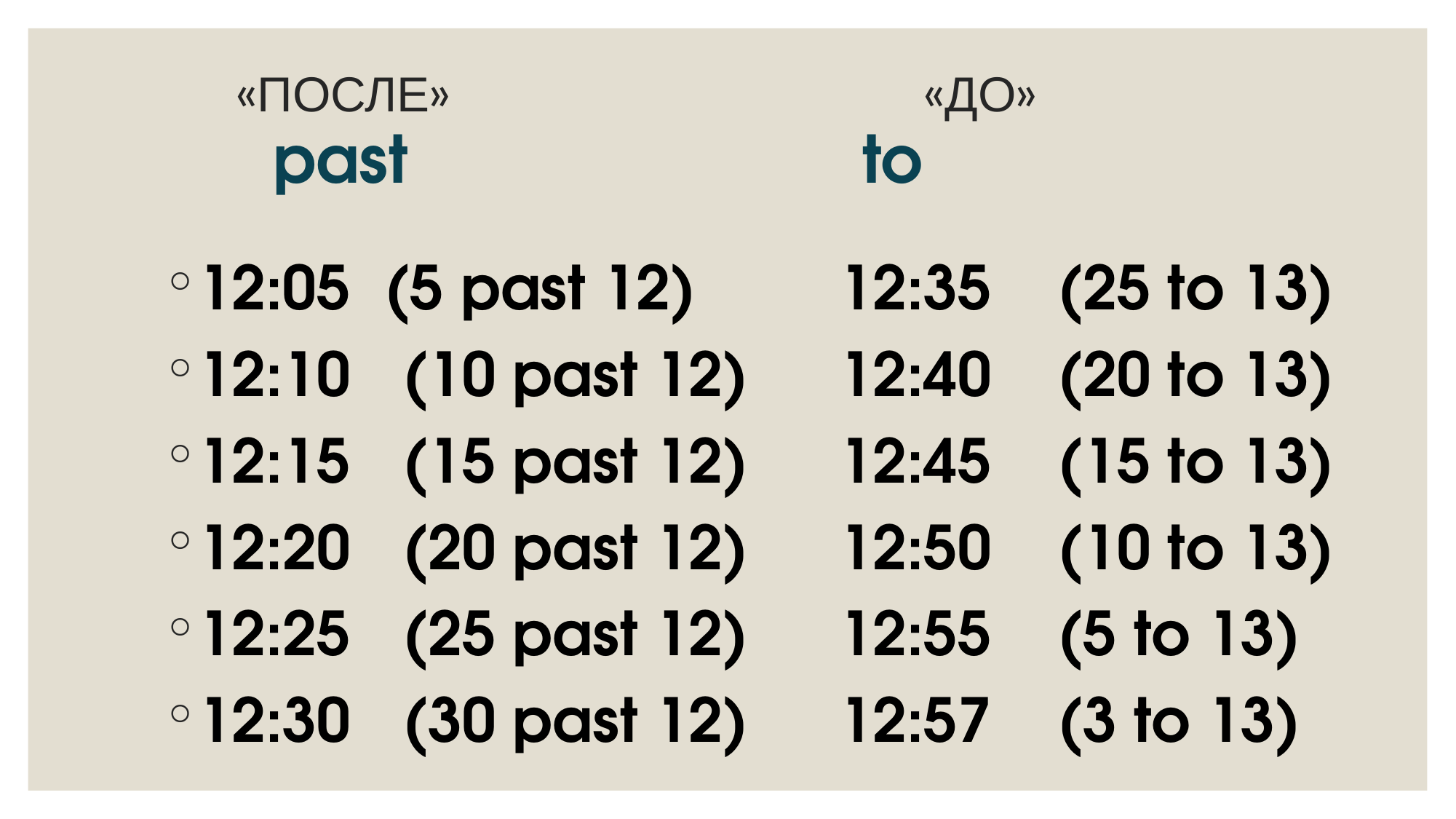

# «ПОСЛЕ»					«ДО» past				 	  to
12:05  (5 past 12)		12:35	(25 to 13)
12:10	(10 past 12)	12:40	(20 to 13)
12:15	(15 past 12)	12:45	(15 to 13)
12:20	(20 past 12)	12:50	(10 to 13)
12:25	(25 past 12)	12:55	(5 to 13)
12:30	(30 past 12)	12:57	(3 to 13)